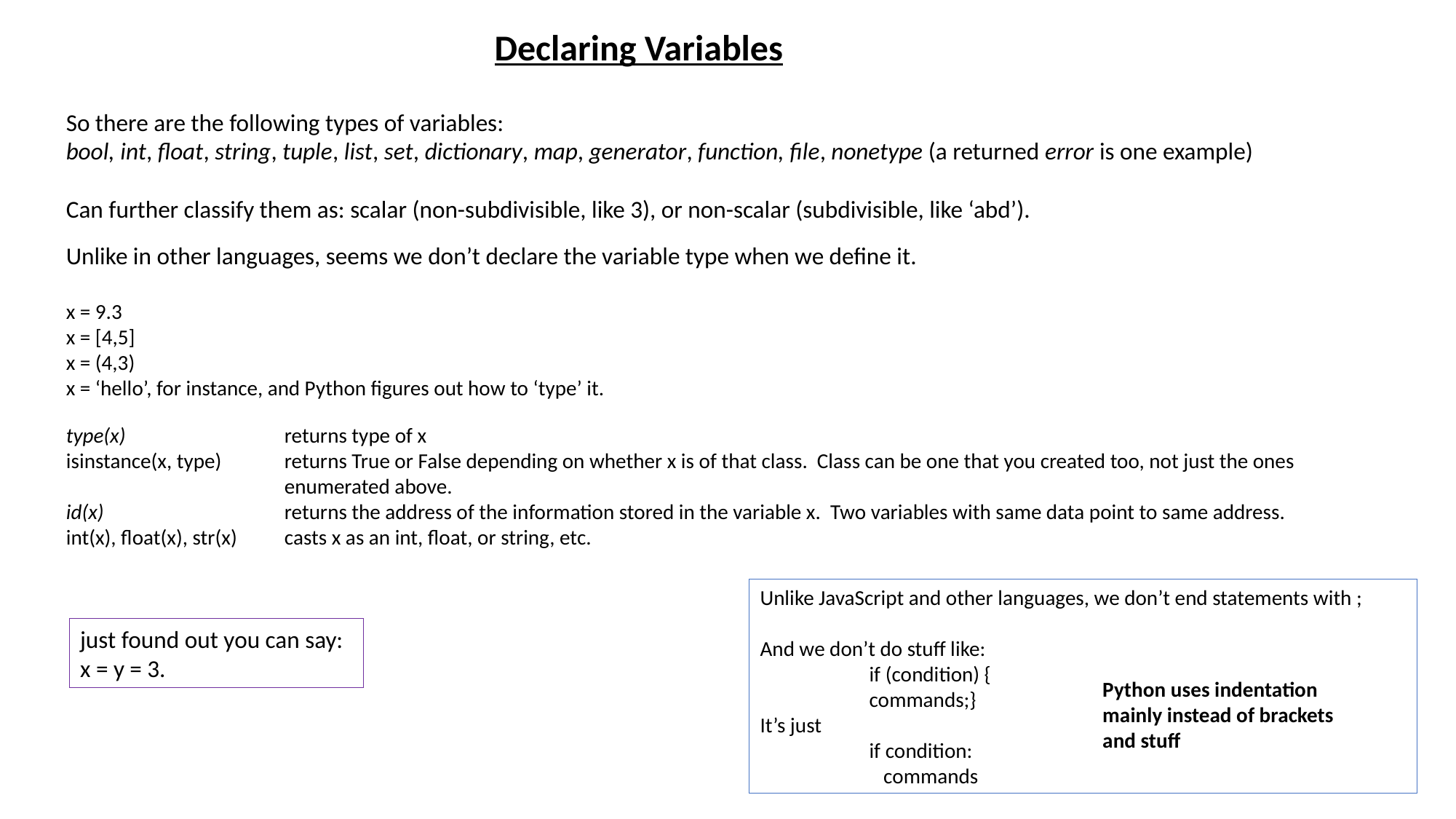

Declaring Variables
So there are the following types of variables:
bool, int, float, string, tuple, list, set, dictionary, map, generator, function, file, nonetype (a returned error is one example)

Can further classify them as: scalar (non-subdivisible, like 3), or non-scalar (subdivisible, like ‘abd’).
Unlike in other languages, seems we don’t declare the variable type when we define it.

x = 9.3
x = [4,5]
x = (4,3)
x = ‘hello’, for instance, and Python figures out how to ‘type’ it.
type(x) 		returns type of x
isinstance(x, type)	returns True or False depending on whether x is of that class.  Class can be one that you created too, not just the ones
		enumerated above.
id(x)		returns the address of the information stored in the variable x.  Two variables with same data point to same address.
int(x), float(x), str(x)	casts x as an int, float, or string, etc.
Unlike JavaScript and other languages, we don’t end statements with ;

And we don’t do stuff like:
	if (condition) {
	commands;}
It’s just
	if condition:
	   commands
just found out you can say: x = y = 3.
Python uses indentation mainly instead of brackets and stuff